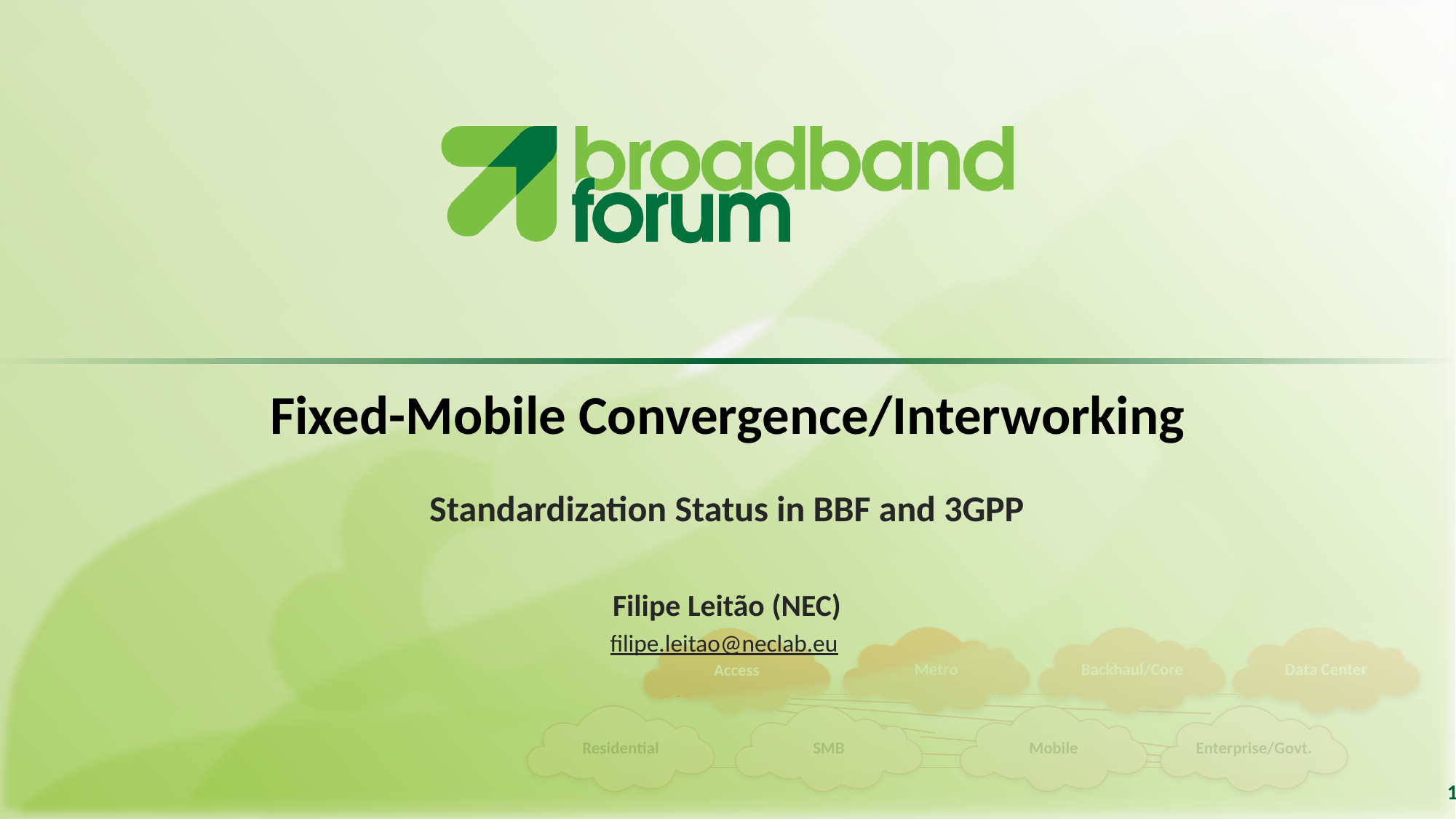

# Fixed-Mobile Convergence/Interworking
Standardization Status in BBF and 3GPP

Filipe Leitão (NEC)
filipe.leitao@neclab.eu